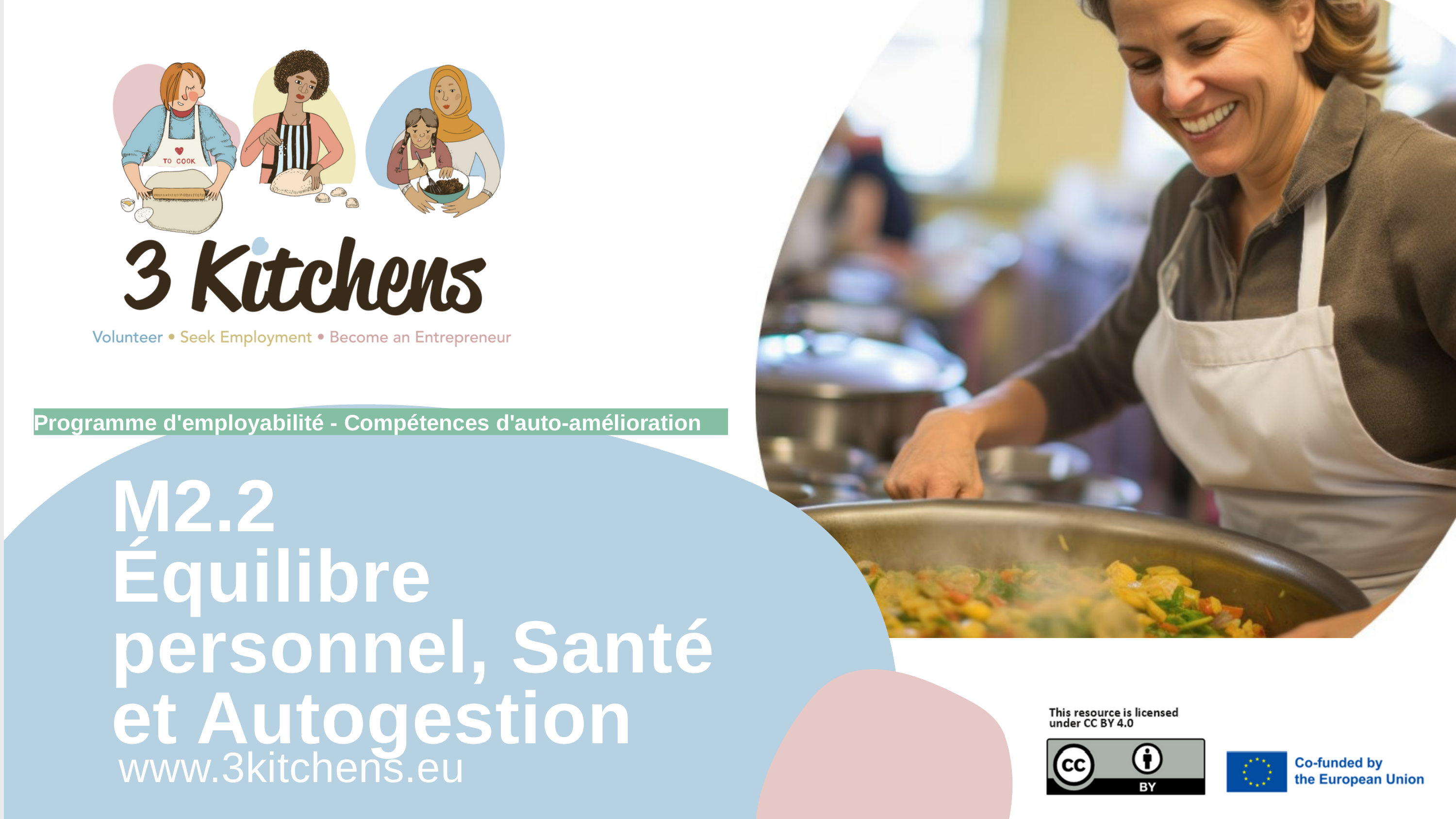

Programme d'employabilité - Compétences d'auto-amélioration
M2.2
Équilibre personnel, Santé et Autogestion

www.3kitchens.eu​​